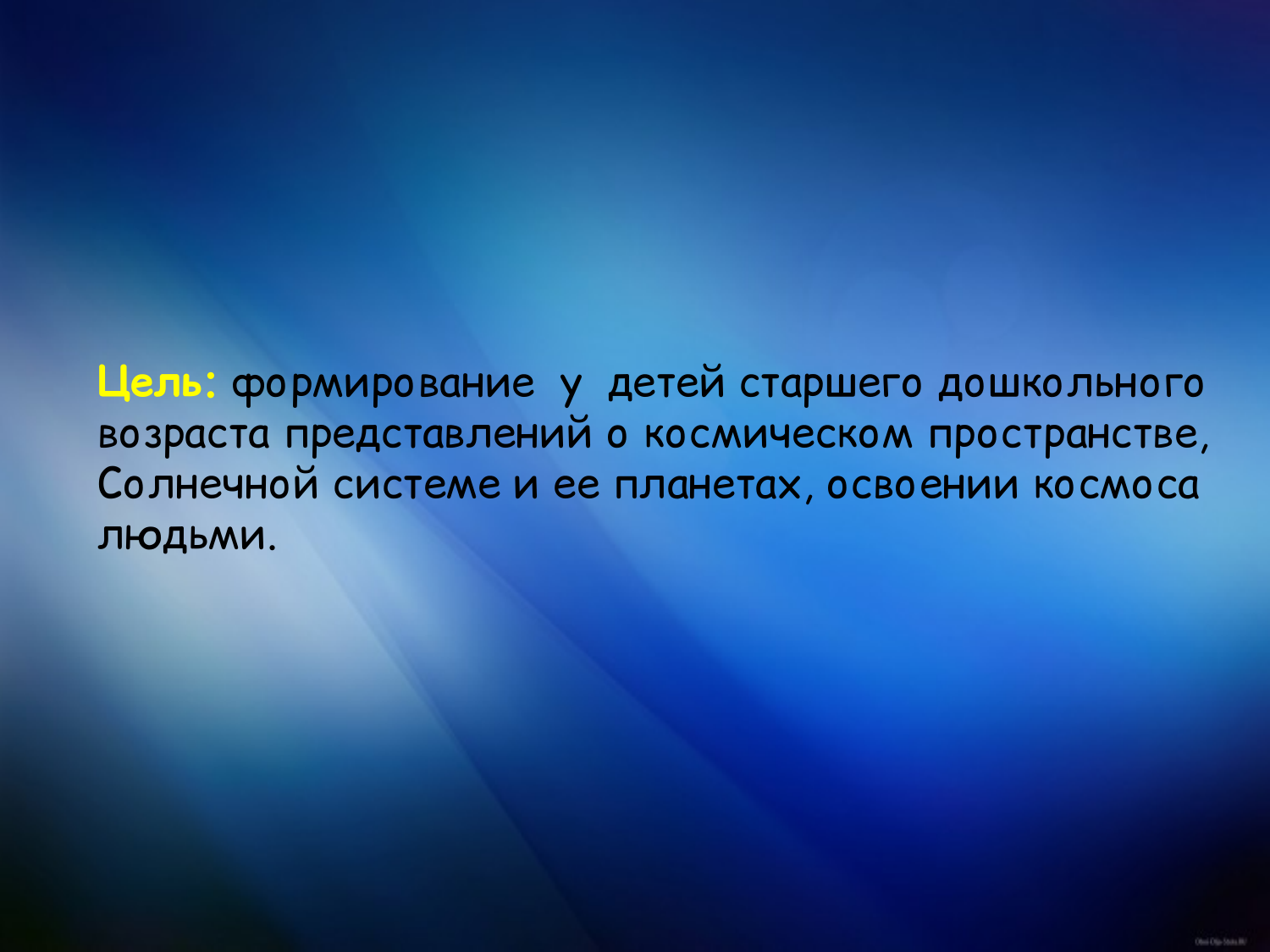

Цель: формирование  у  детей старшего дошкольного возраста представлений о космическом пространстве, Солнечной системе и ее планетах, освоении космоса людьми.